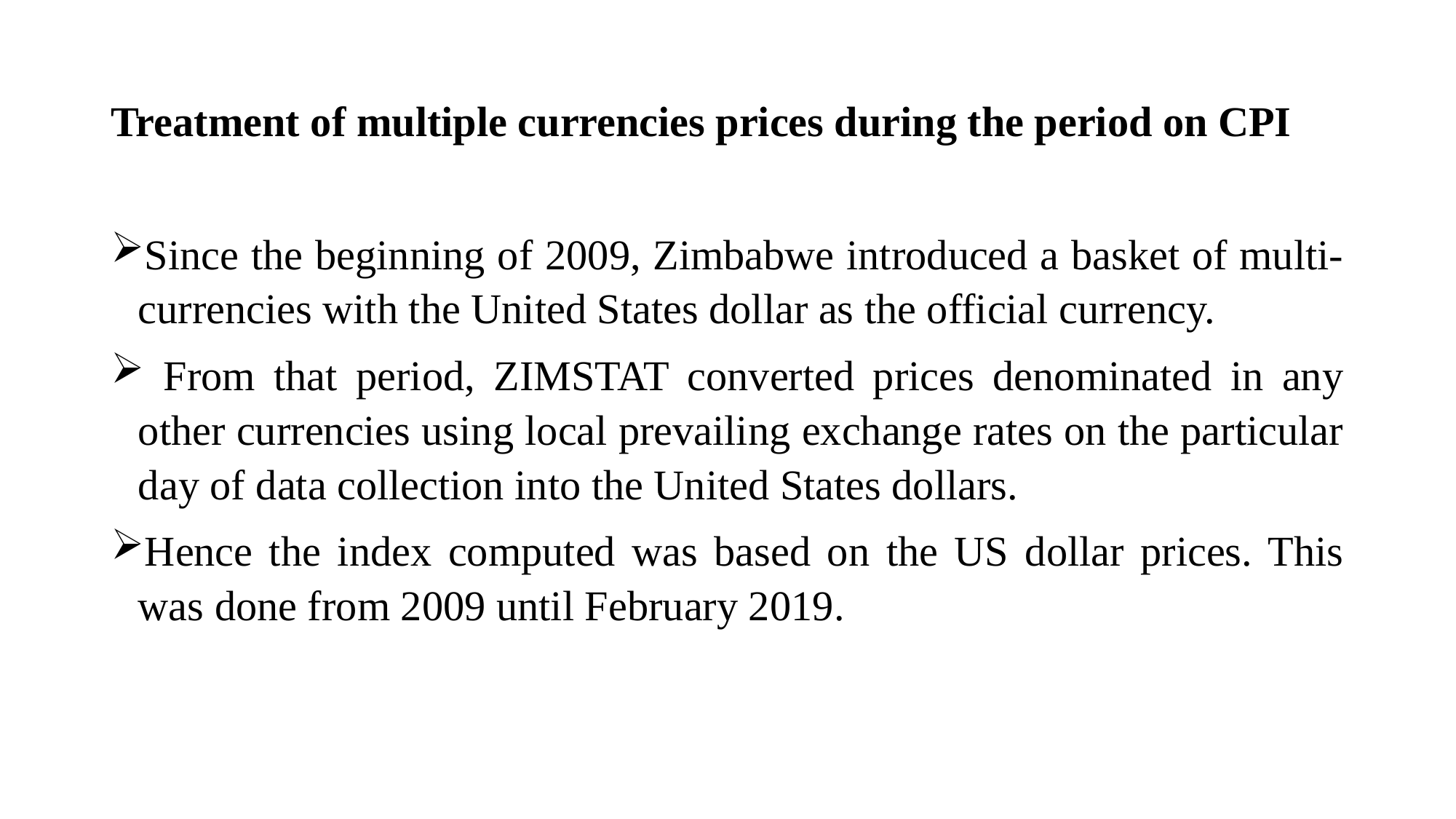

# Treatment of multiple currencies prices during the period on CPI
Since the beginning of 2009, Zimbabwe introduced a basket of multi-currencies with the United States dollar as the official currency.
 From that period, ZIMSTAT converted prices denominated in any other currencies using local prevailing exchange rates on the particular day of data collection into the United States dollars.
Hence the index computed was based on the US dollar prices. This was done from 2009 until February 2019.